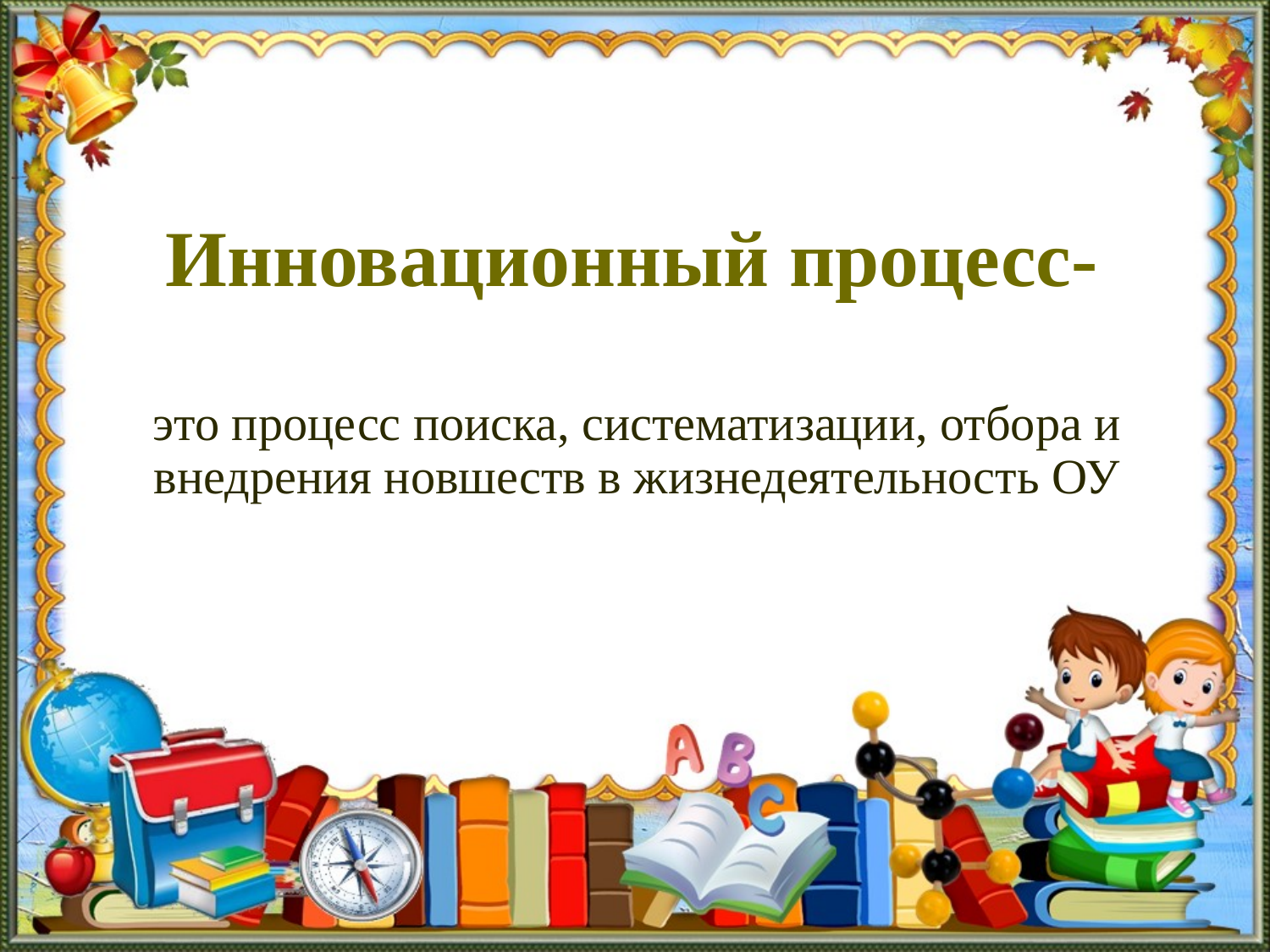

# Инновационный процесс-
это процесс поиска, систематизации, отбора и внедрения новшеств в жизнедеятельность ОУ